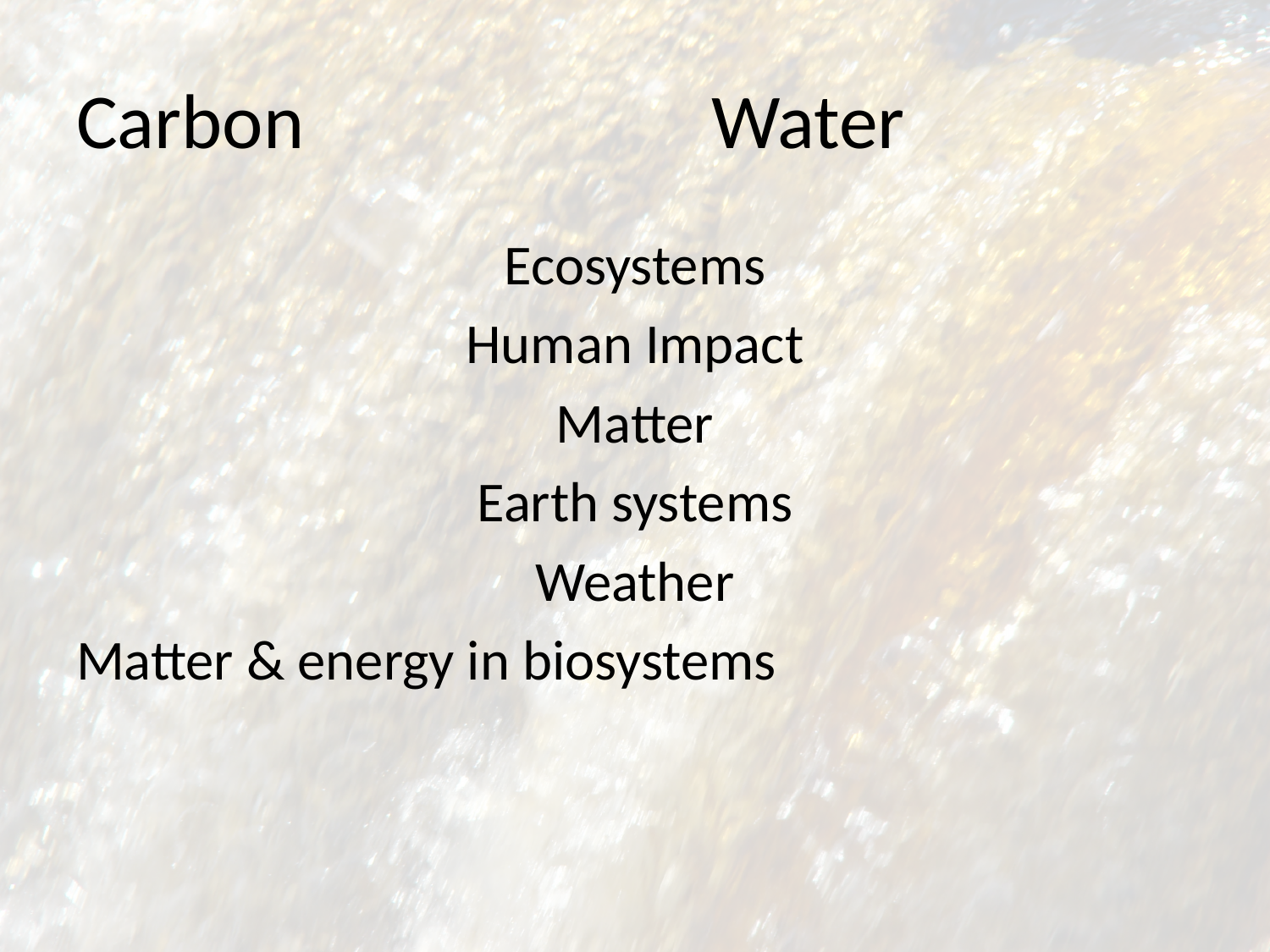

# Carbon 				Water
Ecosystems
Human Impact
Matter
Earth systems
Weather
Matter & energy in biosystems